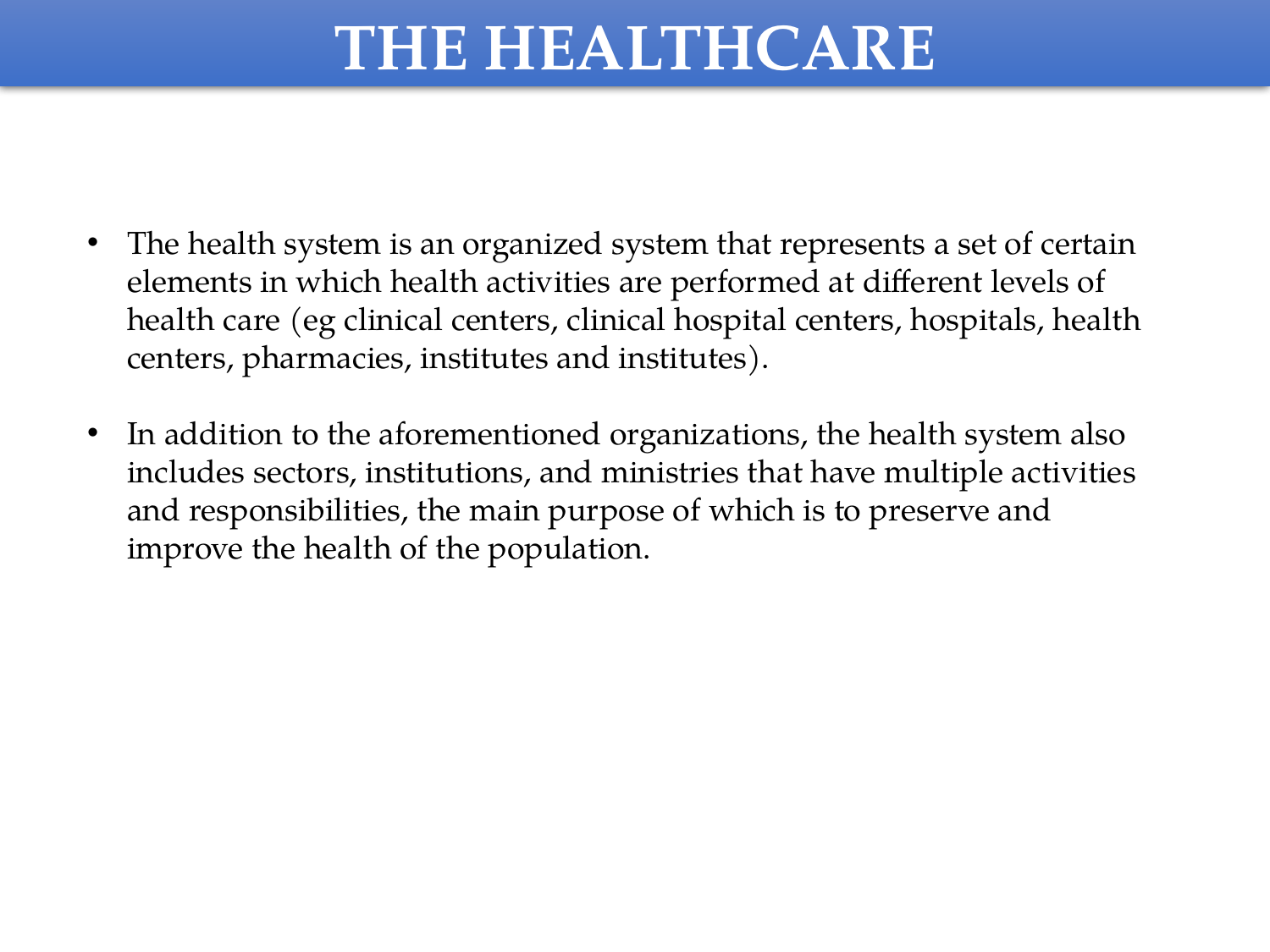

THE HEALTHCARE
The health system is an organized system that represents a set of certain elements in which health activities are performed at different levels of health care (eg clinical centers, clinical hospital centers, hospitals, health centers, pharmacies, institutes and institutes).

In addition to the aforementioned organizations, the health system also includes sectors, institutions, and ministries that have multiple activities and responsibilities, the main purpose of which is to preserve and improve the health of the population.